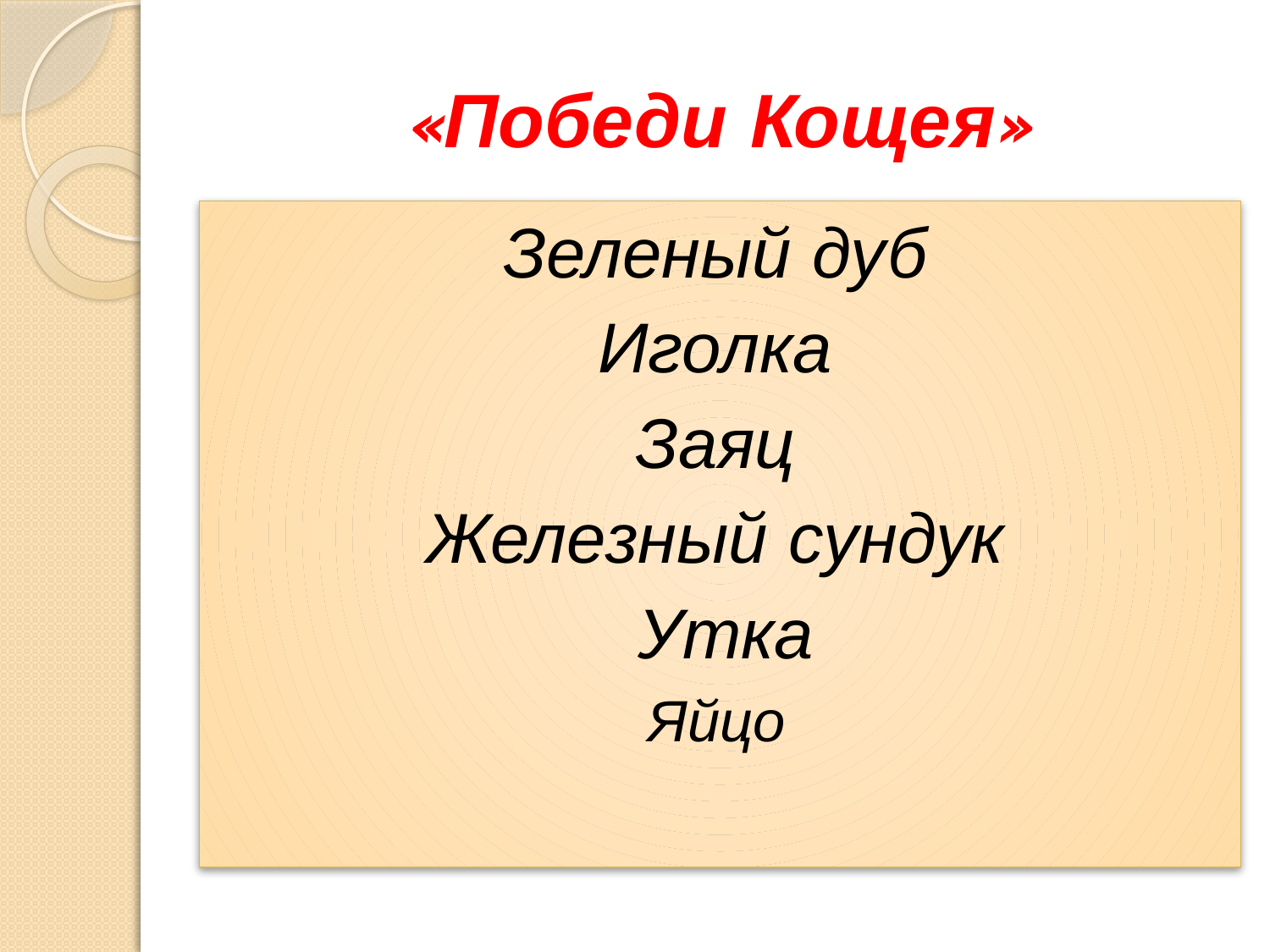

# «Победи Кощея»
Зеленый дуб
Иголка
Заяц
Железный сундук
Утка
Яйцо